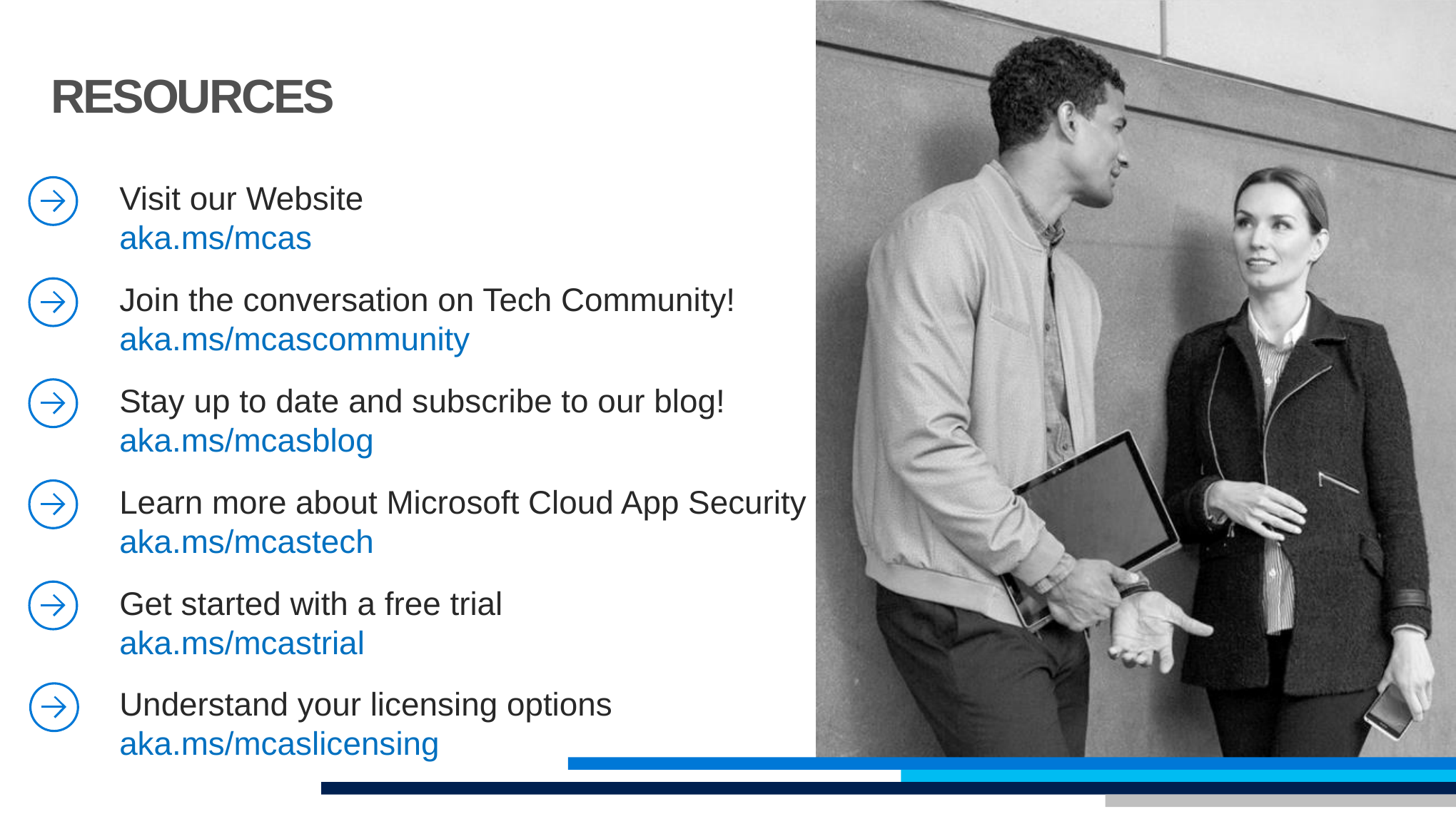

# RESOURCES
Visit our Website​
aka.ms/mcas​
Join the conversation on Tech Community!​
aka.ms/mcascommunity​
Stay up to date and subscribe to our blog!​
aka.ms/mcasblog​
Learn more about Microsoft Cloud App Security​
aka.ms/mcastech​
Get started with a free trial ​
aka.ms/mcastrial​
Understand your licensing options ​
aka.ms/mcaslicensing